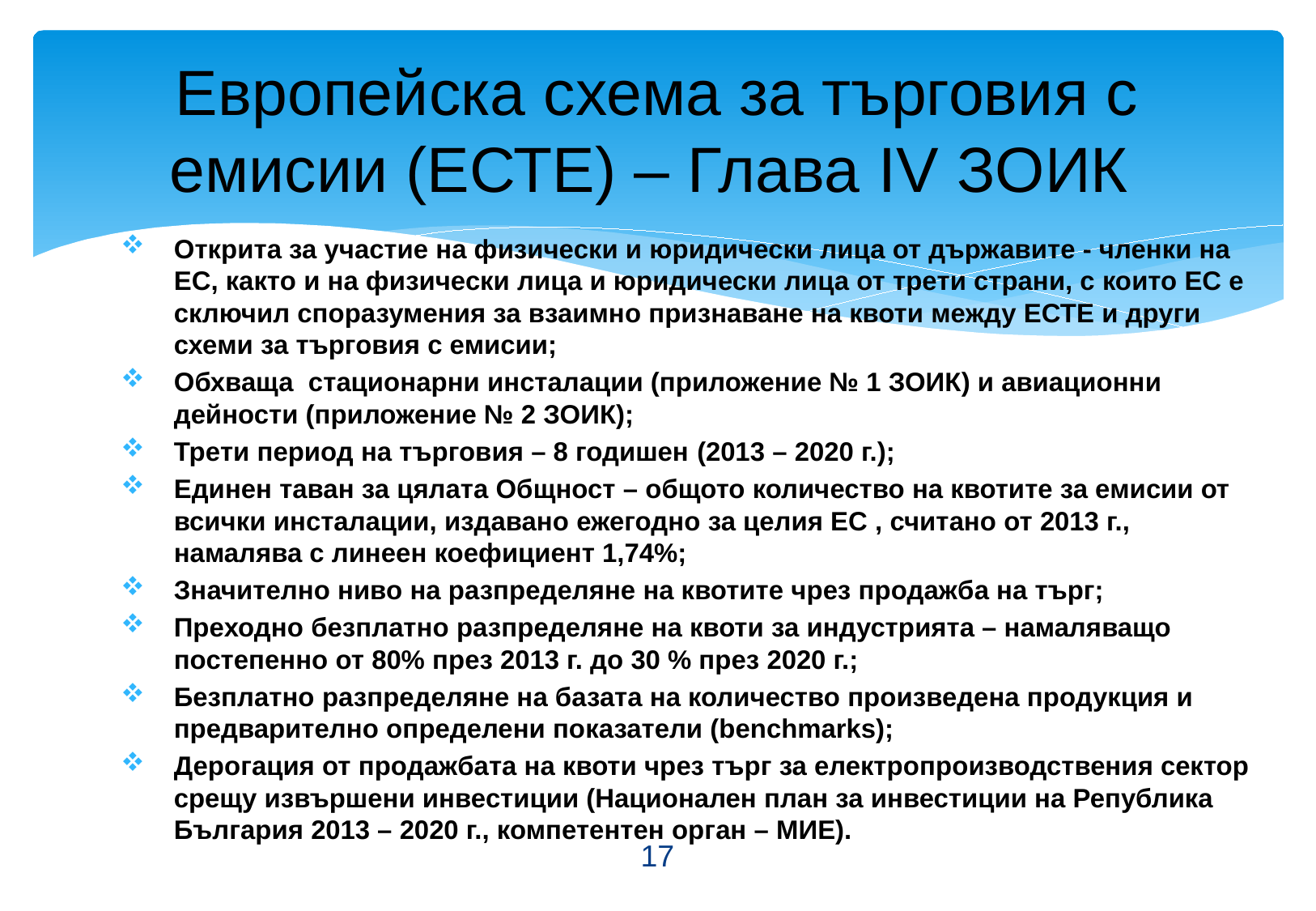

# Европейска схема за търговия с емисии (ЕСТЕ) – Глава IV ЗОИК
Открита за участие на физически и юридически лица от държавите - членки на ЕС, както и на физически лица и юридически лица от трети страни, с които ЕС е сключил споразумения за взаимно признаване на квоти между ЕСТЕ и други схеми за търговия с емисии;
Обхваща  стационарни инсталации (приложение № 1 ЗОИК) и авиационни дейности (приложение № 2 ЗОИК);
Трети период на търговия – 8 годишен (2013 – 2020 г.);
Единен таван за цялата Общност – общото количество на квотите за емисии от всички инсталации, издавано ежегодно за целия ЕС , считано от 2013 г., намалява с линеен коефициент 1,74%;
Значително ниво на разпределяне на квотите чрез продажба на търг;
Преходно безплатно разпределяне на квоти за индустрията – намаляващо постепенно от 80% през 2013 г. до 30 % през 2020 г.;
Безплатно разпределяне на базата на количество произведена продукция и предварително определени показатели (benchmarks);
Дерогация от продажбата на квоти чрез търг за електропроизводствения сектор срещу извършени инвестиции (Национален план за инвестиции на Република България 2013 – 2020 г., компетентен орган – МИЕ).

17